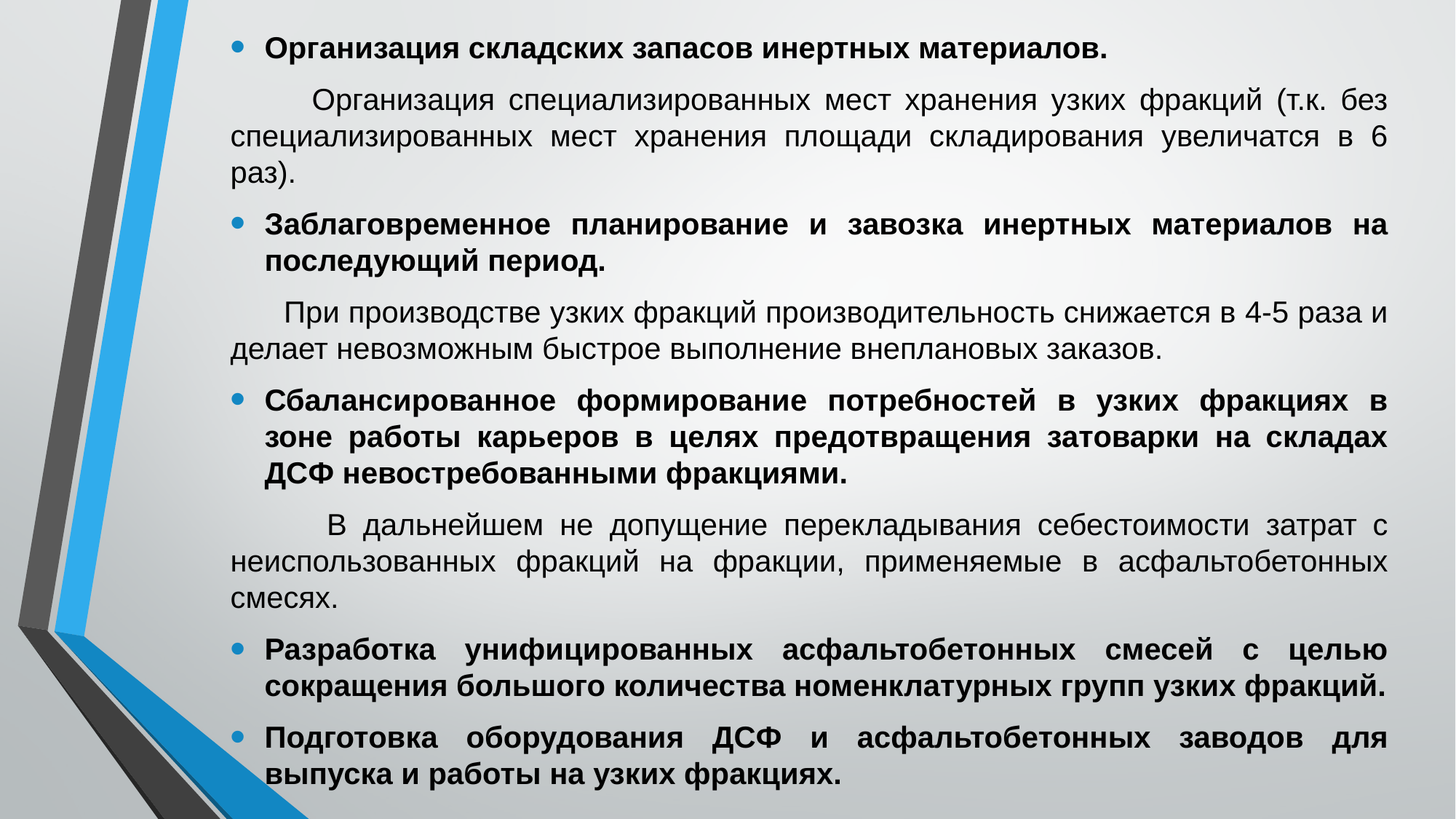

Организация складских запасов инертных материалов.
      Организация специализированных мест хранения узких фракций (т.к. без специализированных мест хранения площади складирования увеличатся в 6 раз).
Заблаговременное планирование и завозка инертных материалов на последующий период.
      При производстве узких фракций производительность снижается в 4-5 раза и делает невозможным быстрое выполнение внеплановых заказов.
Сбалансированное формирование потребностей в узких фракциях в зоне работы карьеров в целях предотвращения затоварки на складах ДСФ невостребованными фракциями.
      В дальнейшем не допущение перекладывания себестоимости затрат с неиспользованных фракций на фракции, применяемые в асфальтобетонных смесях.
Разработка унифицированных асфальтобетонных смесей с целью сокращения большого количества номенклатурных групп узких фракций.
Подготовка оборудования ДСФ и асфальтобетонных заводов для выпуска и работы на узких фракциях.